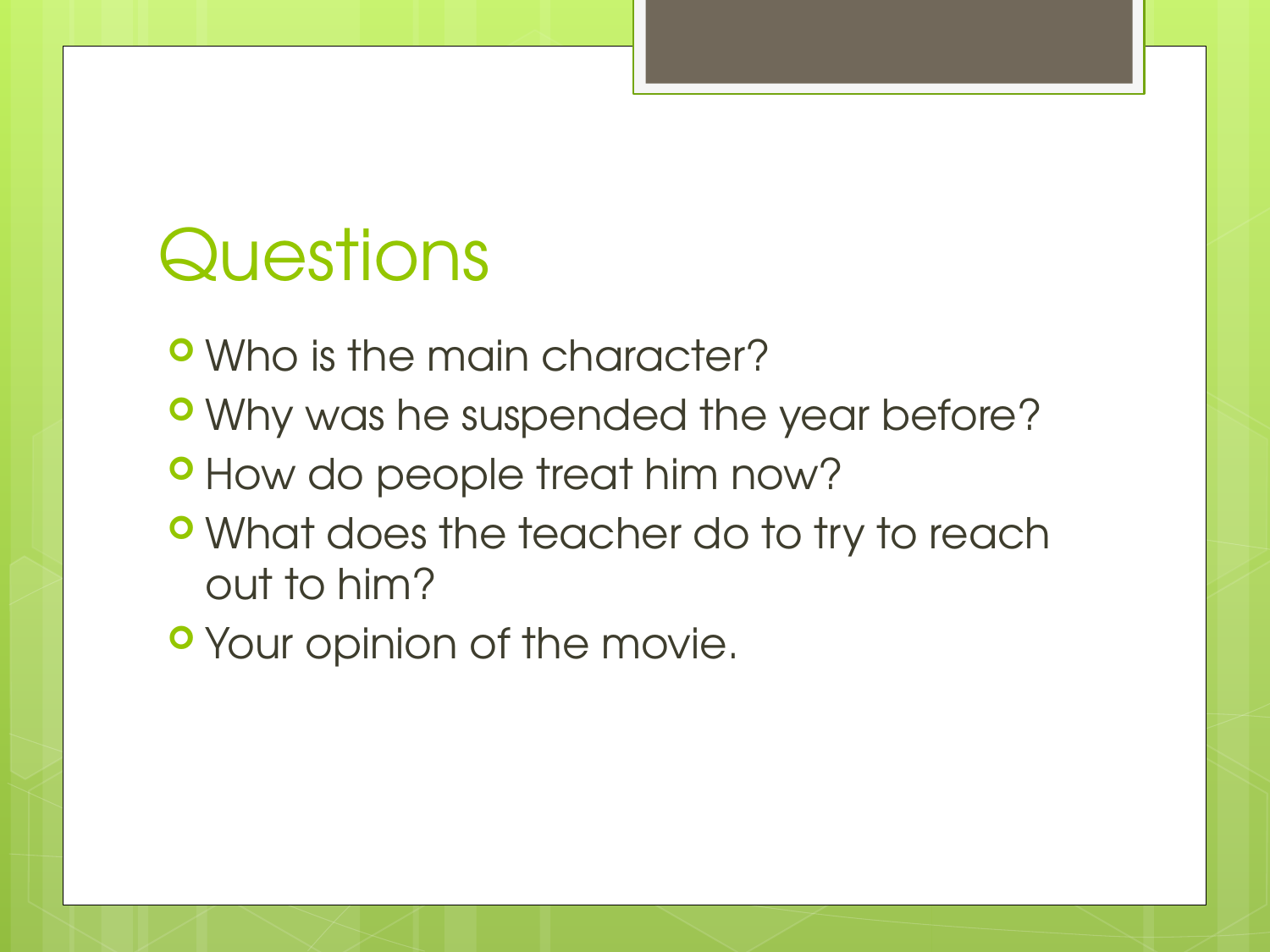

# Questions
Who is the main character?
Why was he suspended the year before?
How do people treat him now?
What does the teacher do to try to reach out to him?
Your opinion of the movie.